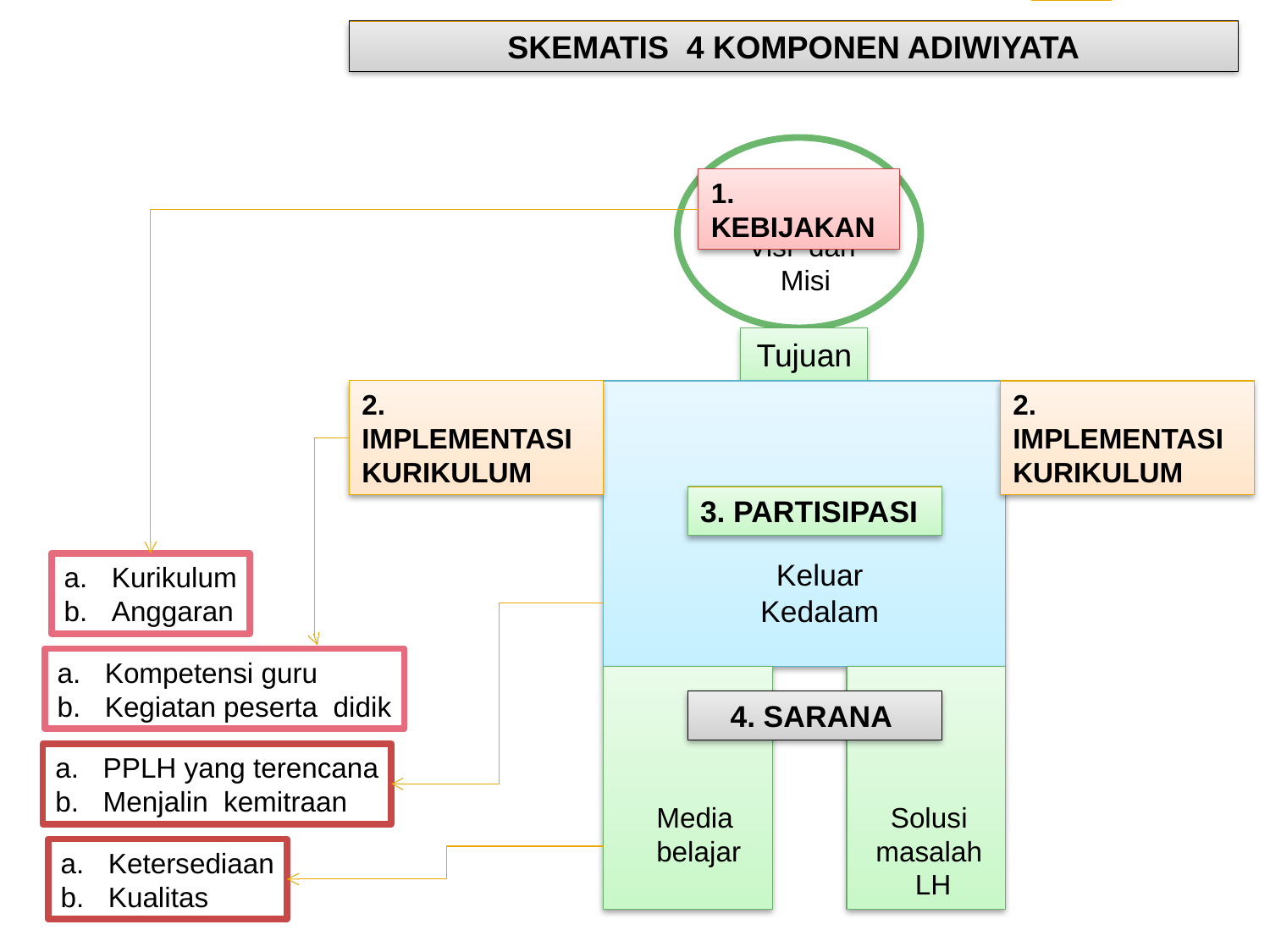

SKEMATIS  4 KOMPONEN ADIWIYATA

1. KEBIJAKAN
Visi  dan
Misi
Tujuan
2. IMPLEMENTASI KURIKULUM

2. IMPLEMENTASI KURIKULUM
3. PARTISIPASI
Keluar
Kedalam
Kurikulum
Anggaran
Kompetensi guru
Kegiatan peserta  didik

4. SARANA
PPLH yang terencana
Menjalin  kemitraan
Media
belajar
Solusi
masalah
LH
Ketersediaan
Kualitas